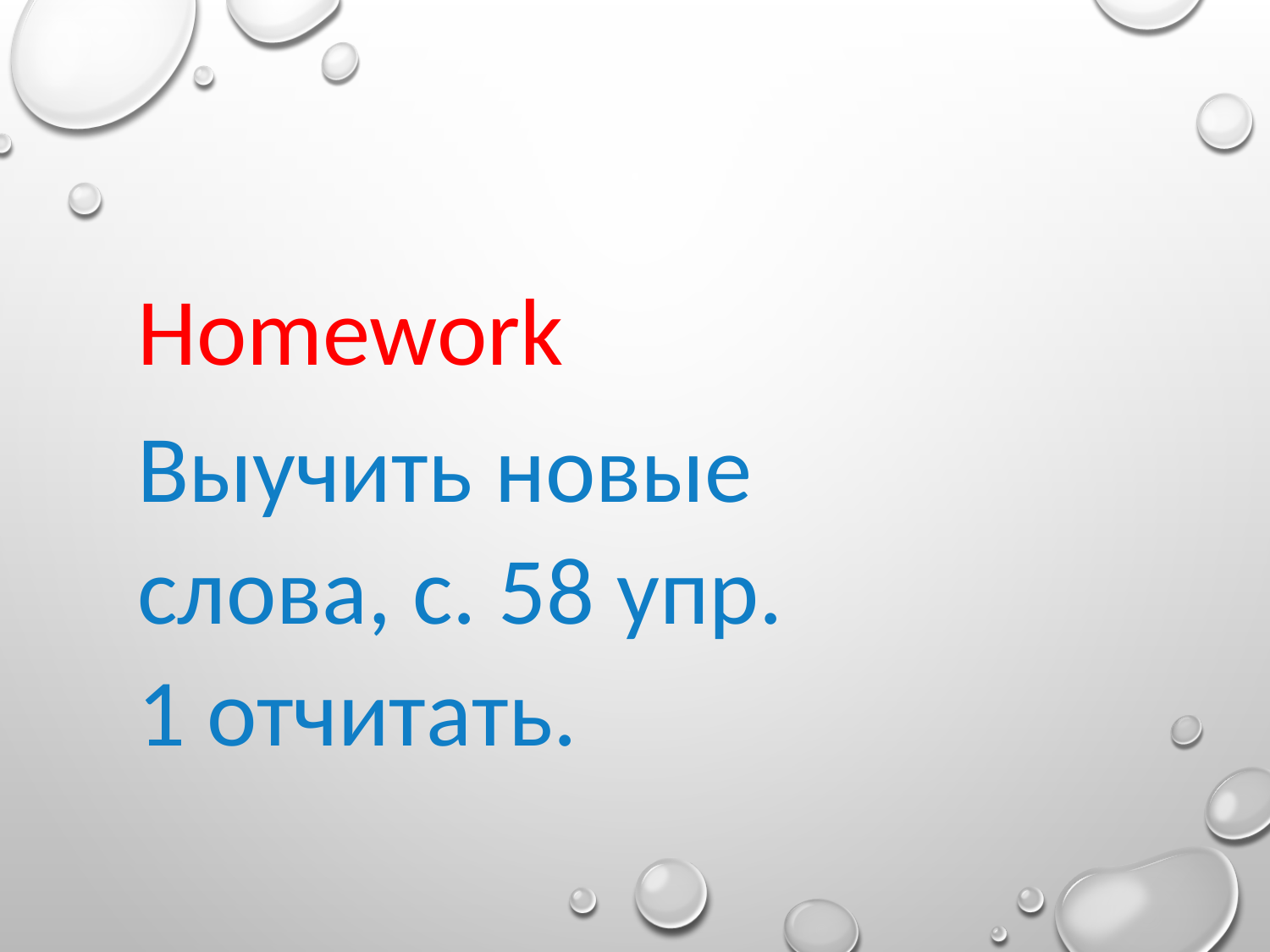

Homework
Выучить новые слова, с. 58 упр. 1 отчитать.